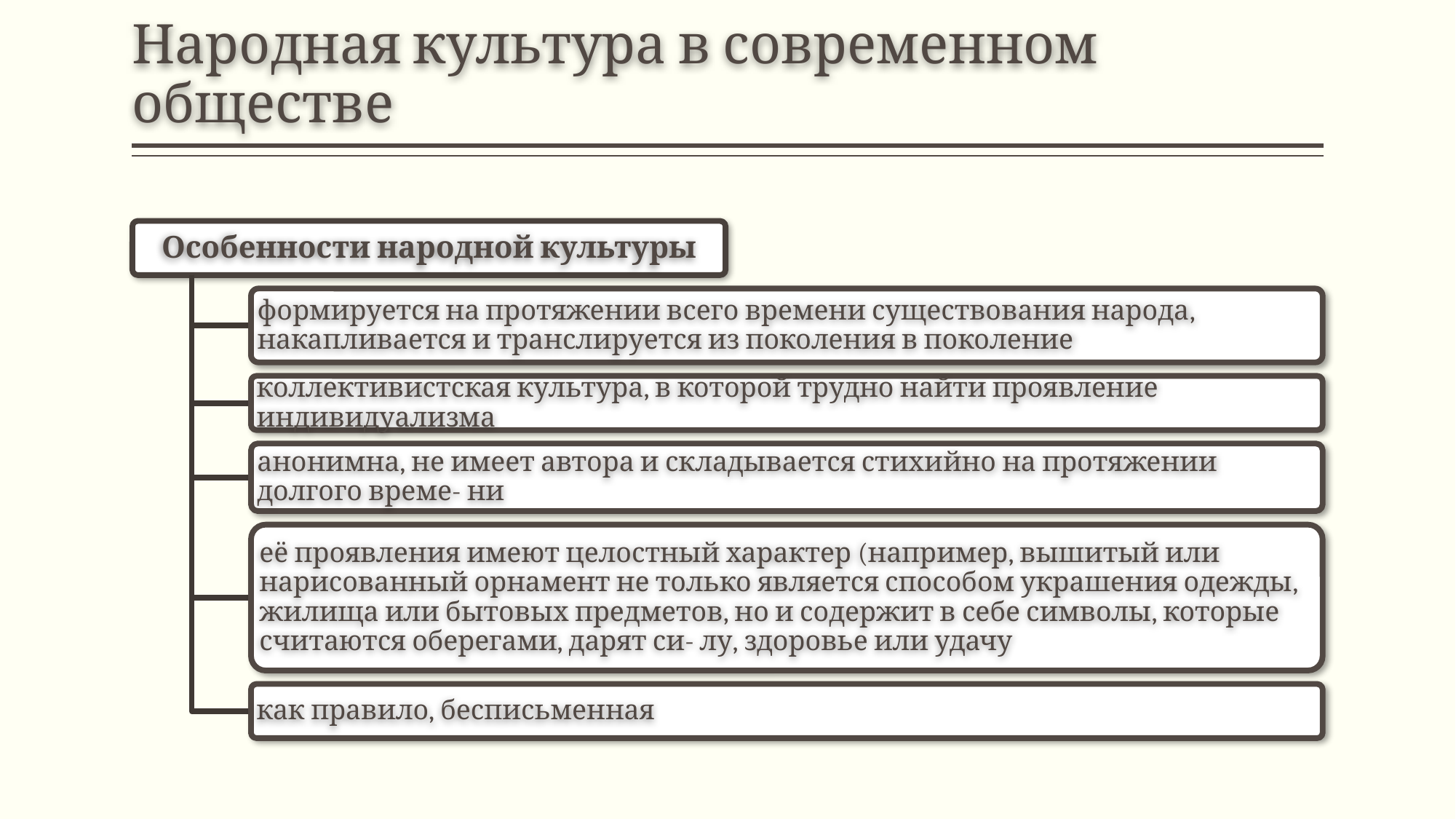

# Народная культура в современном обществе

Особенности народной культуры

формируется на протяжении всего времени существования народа, накапливается и транслируется из поколения в поколение

коллективистская культура, в которой трудно найти проявление индивидуализма

анонимна, не имеет автора и складывается стихийно на протяжении долгого време- ни

её проявления имеют целостный характер (например, вышитый или нарисованный орнамент не только является способом украшения одежды, жилища или бытовых предметов, но и содержит в себе символы, которые считаются оберегами, дарят си- лу, здоровье или удачу

как правило, бесписьменная